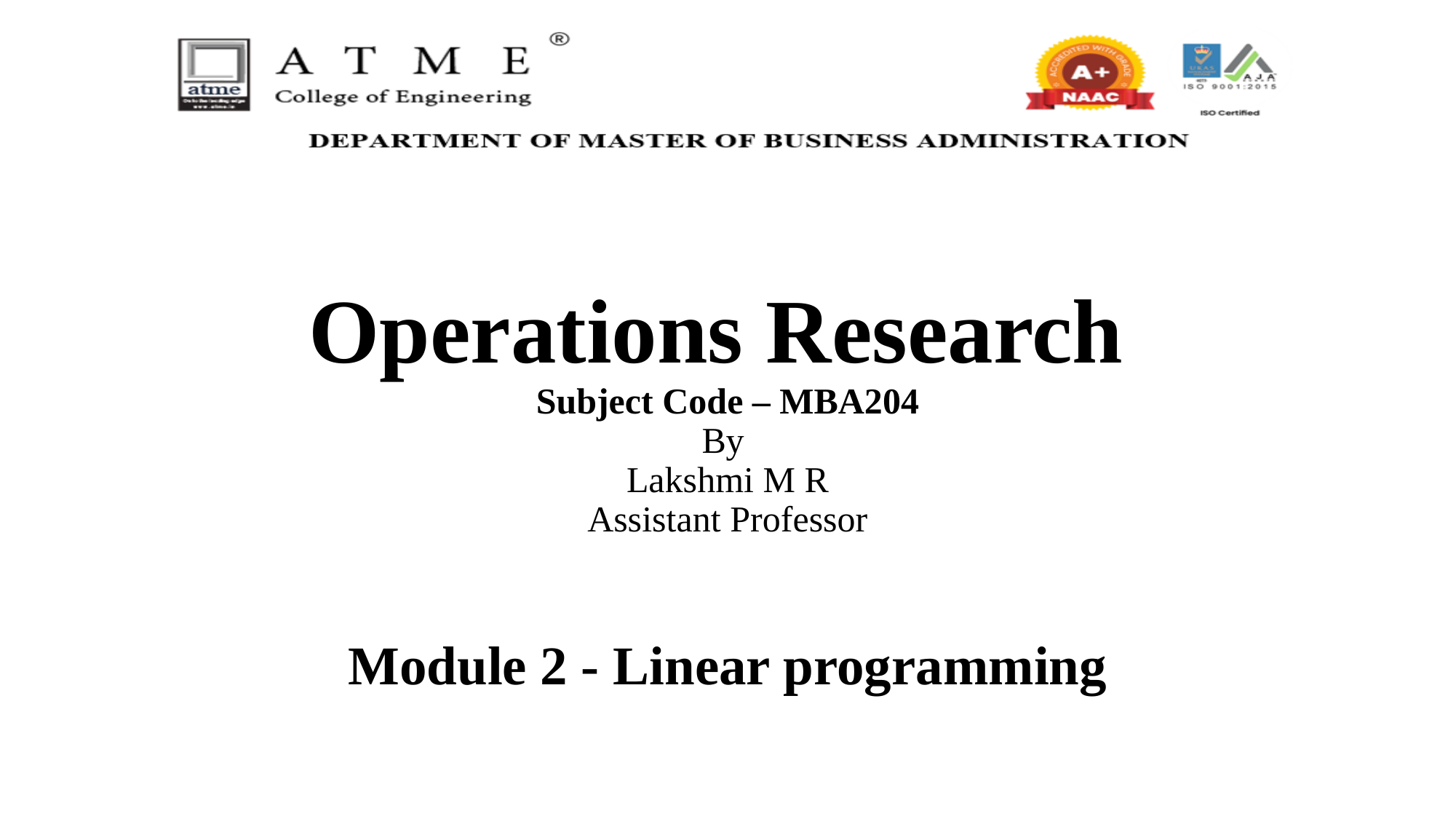

# Operations Research Subject Code – MBA204 By Lakshmi M R Assistant Professor Module 2 - Linear programming